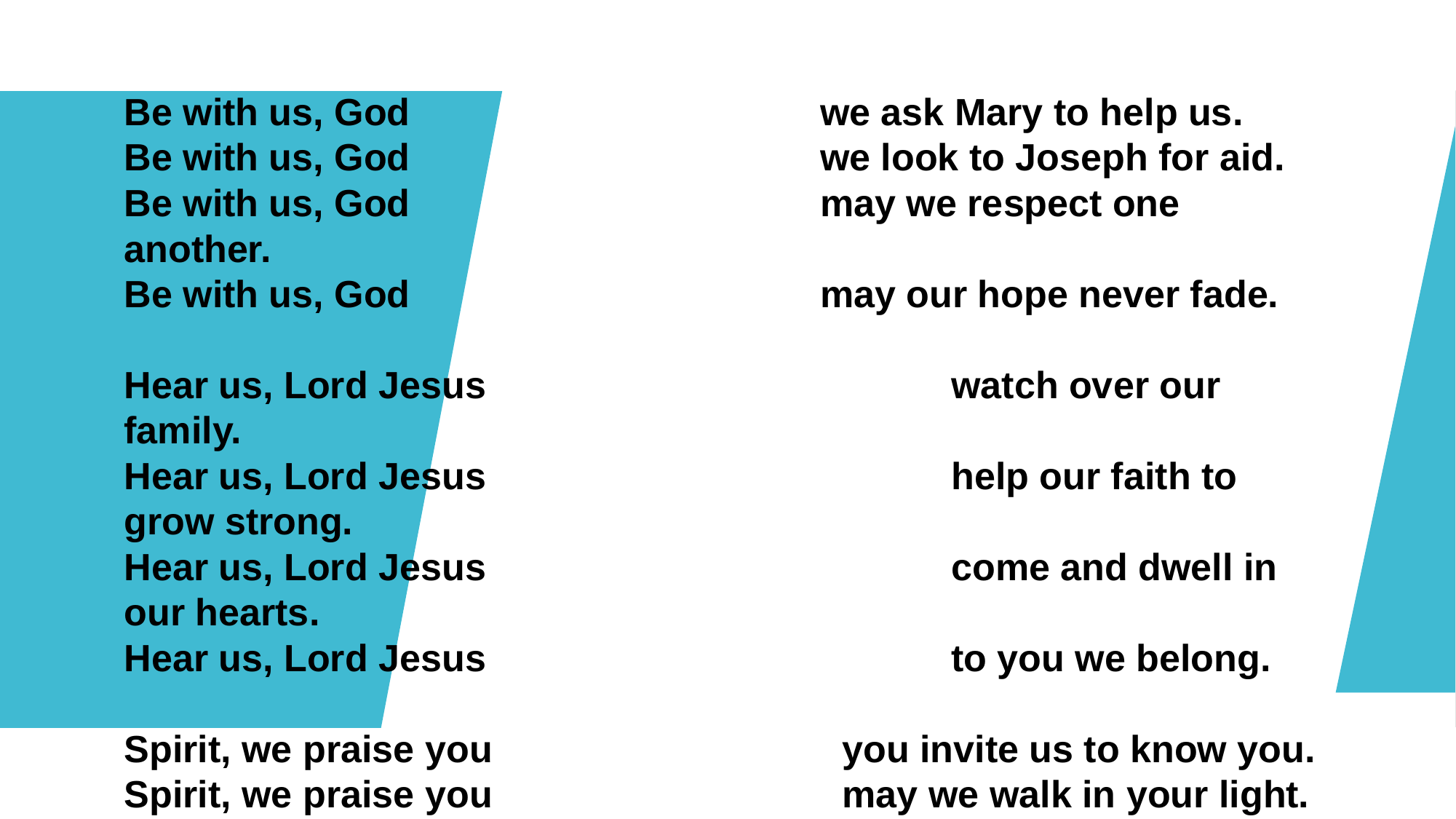

Be with us, God	                                   we ask Mary to help us.
Be with us, God	                                   we look to Joseph for aid.
Be with us, God	                                   may we respect one another.
Be with us, God	                                   may our hope never fade.

Hear us, Lord Jesus				      watch over our family.
Hear us, Lord Jesus				      help our faith to grow strong.
Hear us, Lord Jesus				      come and dwell in our hearts.
Hear us, Lord Jesus				      to you we belong.

Spirit, we praise you			      you invite us to know you.
Spirit, we praise you			      may we walk in your light.
Spirit, we praise you			      may we find you in all things.
Spirit, we praise you			      all day and all night.